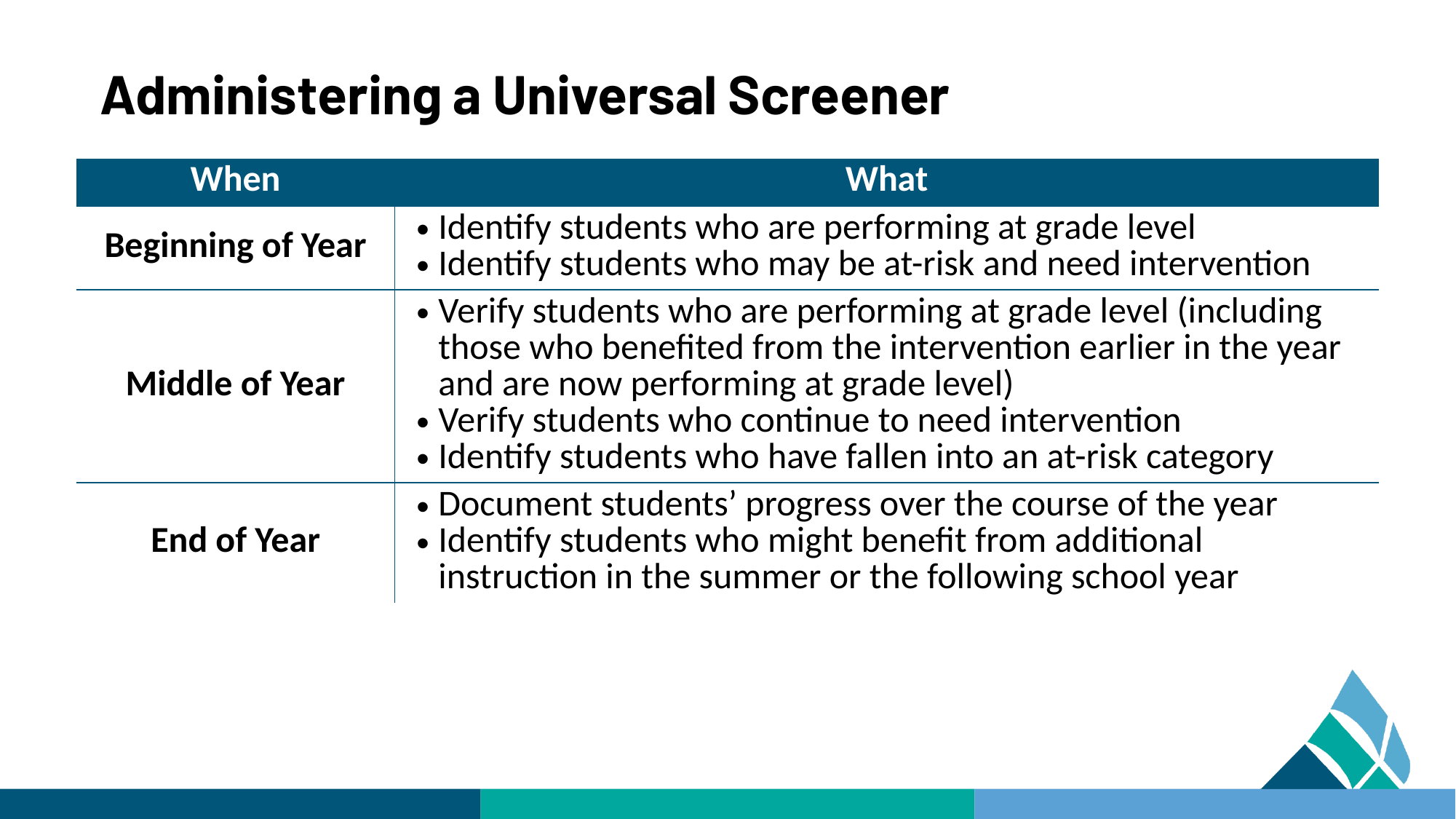

# Administering a Universal Screener
| When | What |
| --- | --- |
| Beginning of Year | Identify students who are performing at grade level Identify students who may be at-risk and need intervention |
| Middle of Year | Verify students who are performing at grade level (including those who benefited from the intervention earlier in the year and are now performing at grade level) Verify students who continue to need intervention Identify students who have fallen into an at-risk category |
| End of Year | Document students’ progress over the course of the year Identify students who might benefit from additional instruction in the summer or the following school year |